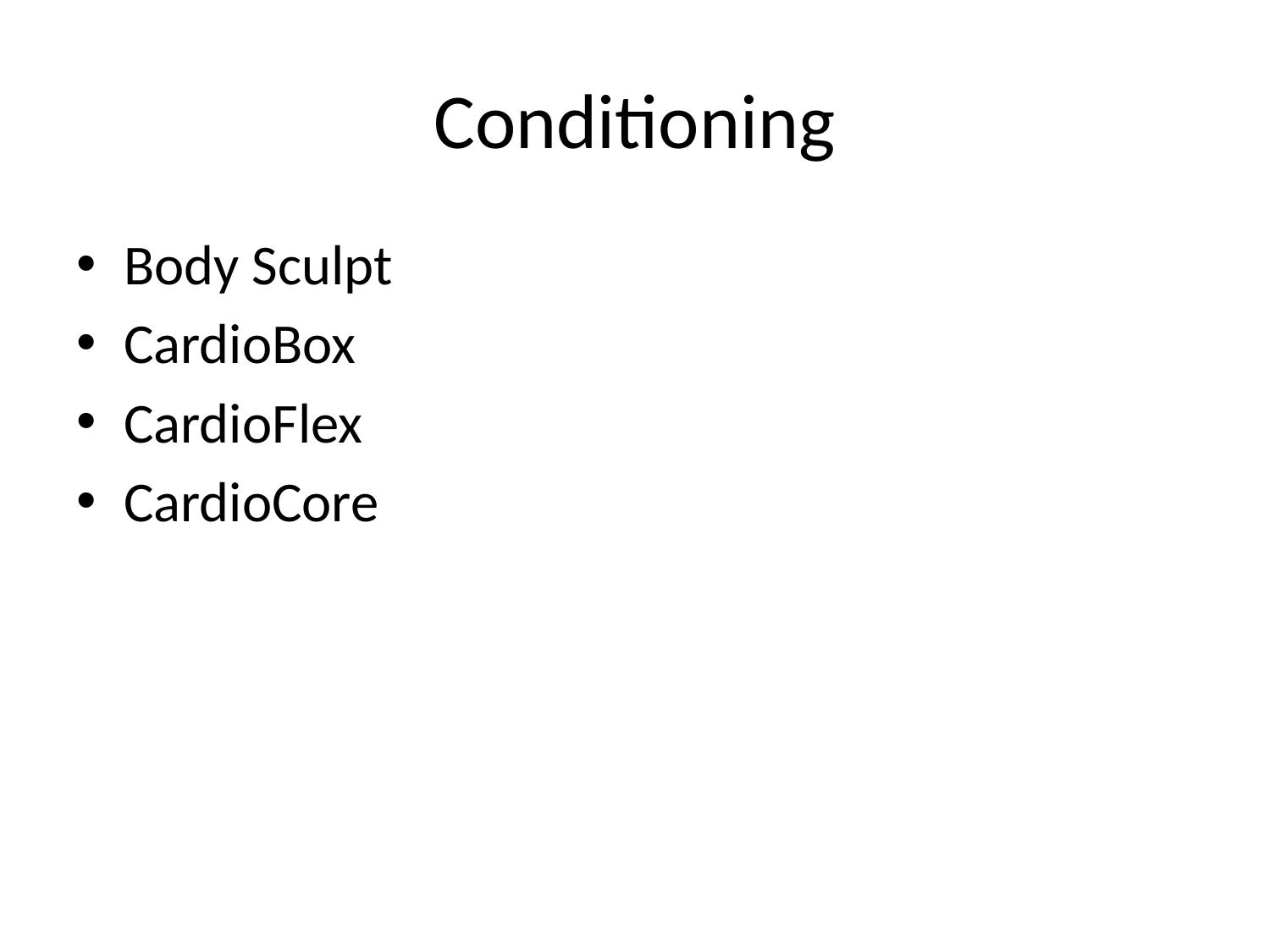

# Conditioning
Body Sculpt
CardioBox
CardioFlex
CardioCore